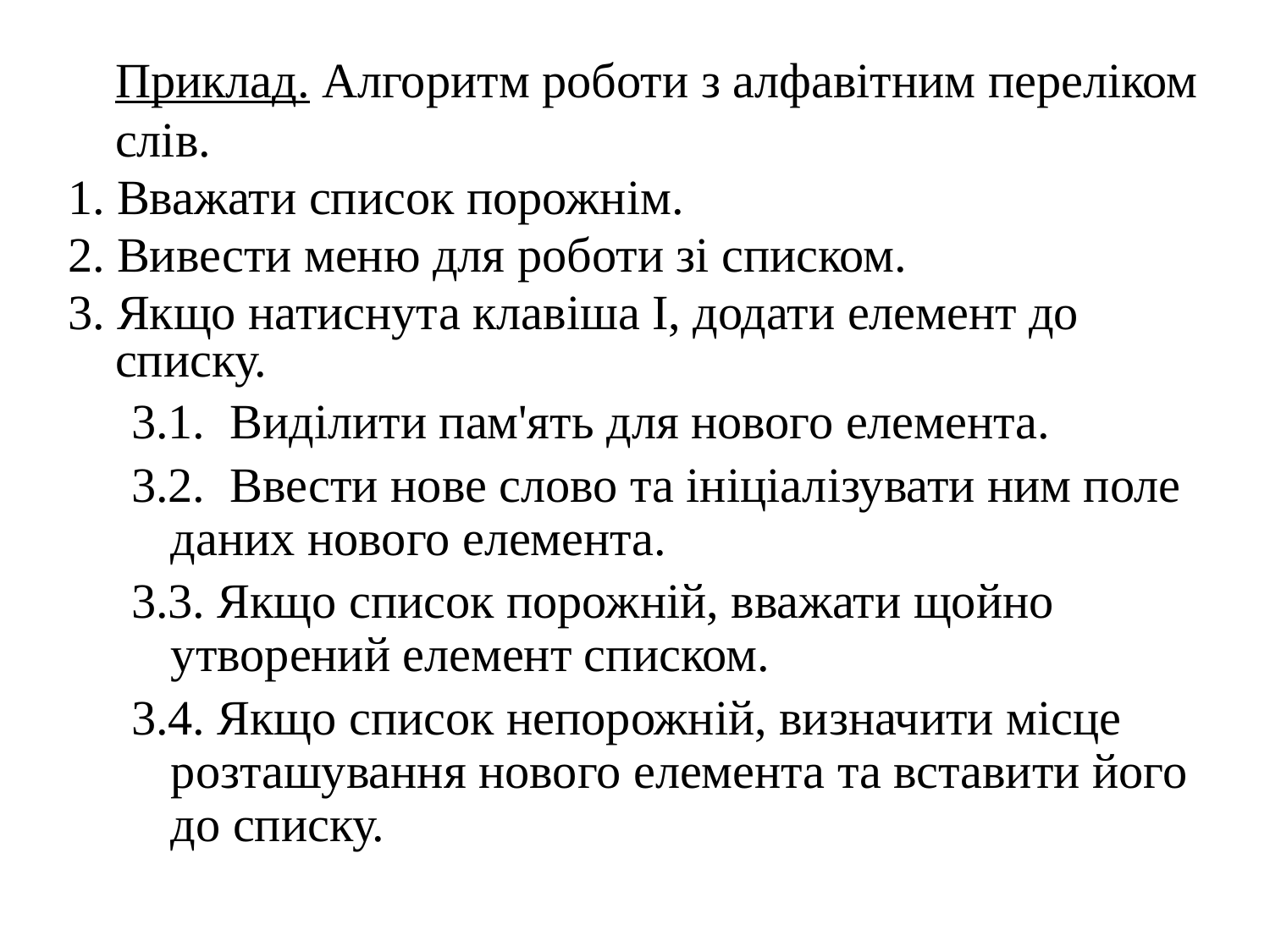

Приклад. Алгоритм роботи з алфавітним переліком слів.
1. Вважати список порожнім.
2. Вивести меню для роботи зі списком.
3. Якщо натиснута клавіша І, додати елемент до списку.
3.1.  Виділити пам'ять для нового елемента.
3.2.  Ввести нове слово та ініціалізувати ним поле даних нового елемента.
3.3. Якщо список порожній, вважати щойно утворений елемент списком.
3.4. Якщо список непорожній, визначити місце розташування нового елемента та вставити його до списку.